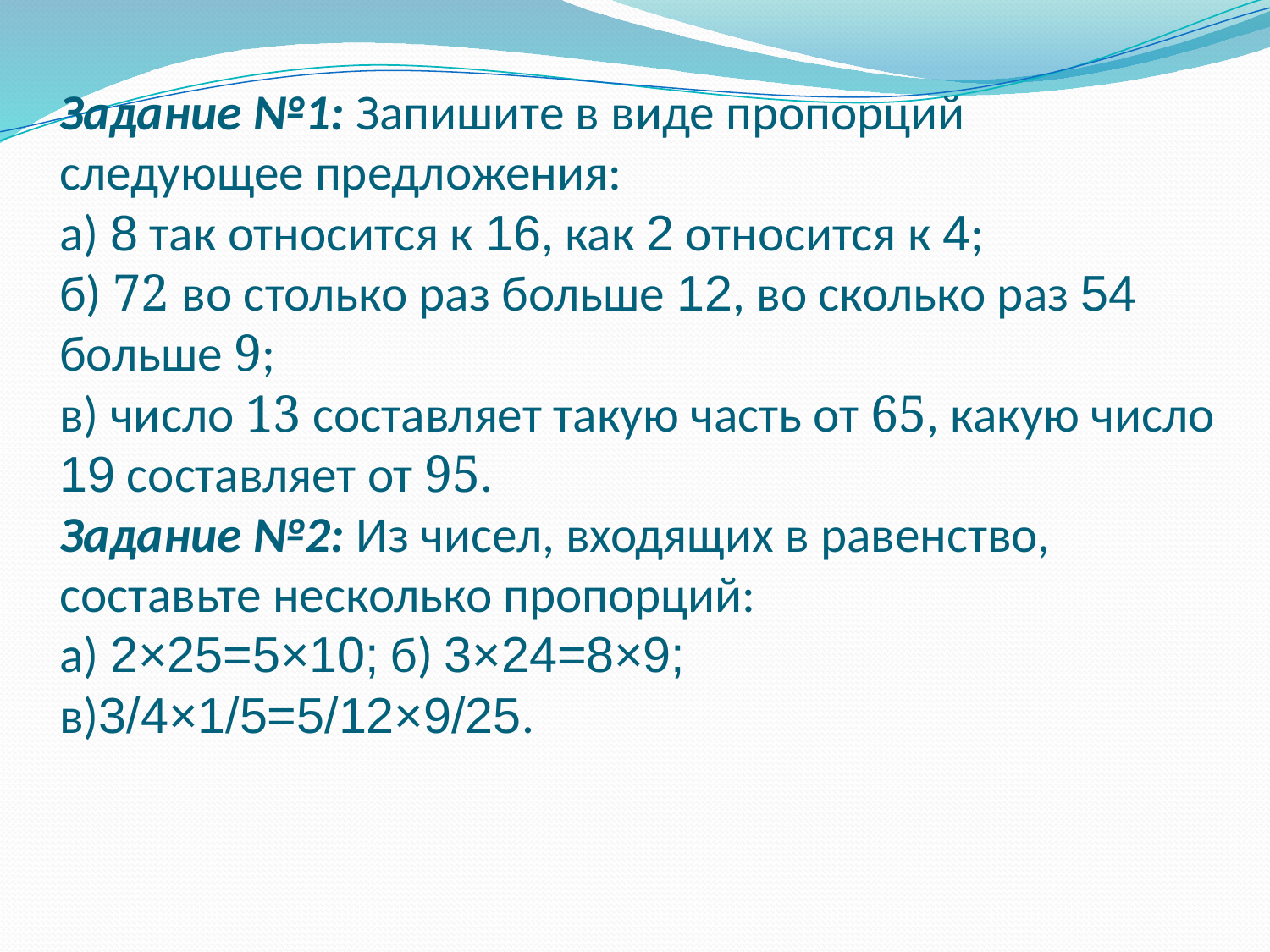

# Задание №1: Запишите в виде пропорций следующее предложения: а) 8 так относится к 16, как 2 относится к 4; б) 72 во столько раз больше 12, во сколько раз 54 больше 9; в) число 13 составляет такую часть от 65, какую число 19 составляет от 95. Задание №2: Из чисел, входящих в равенство, составьте несколько пропорций: а) 2×25=5×10; б) 3×24=8×9; в)3/4×1/5=5/12×9/25.